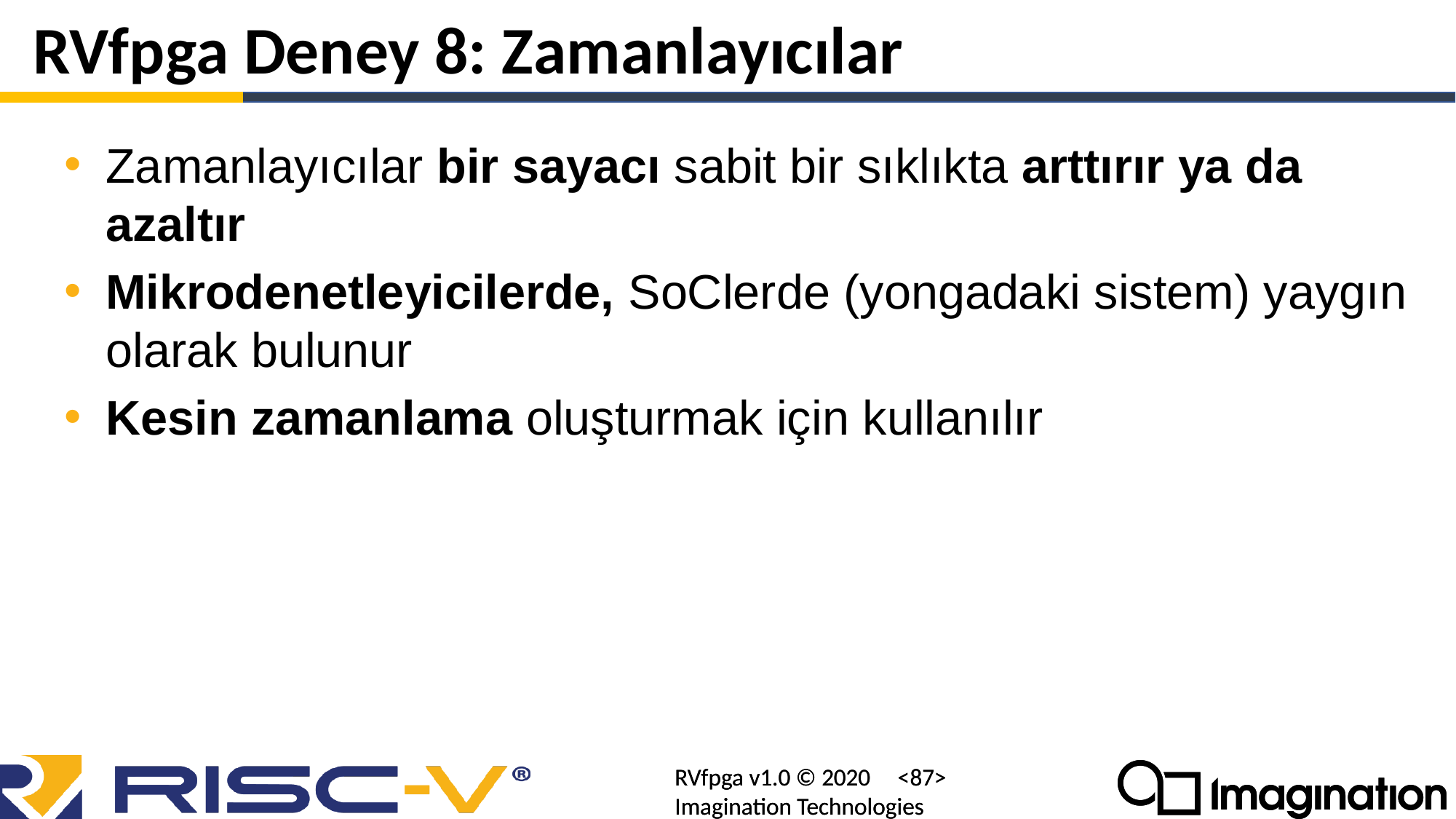

# RVfpga Deney 8: Zamanlayıcılar
Zamanlayıcılar bir sayacı sabit bir sıklıkta arttırır ya da azaltır
Mikrodenetleyicilerde, SoClerde (yongadaki sistem) yaygın olarak bulunur
Kesin zamanlama oluşturmak için kullanılır